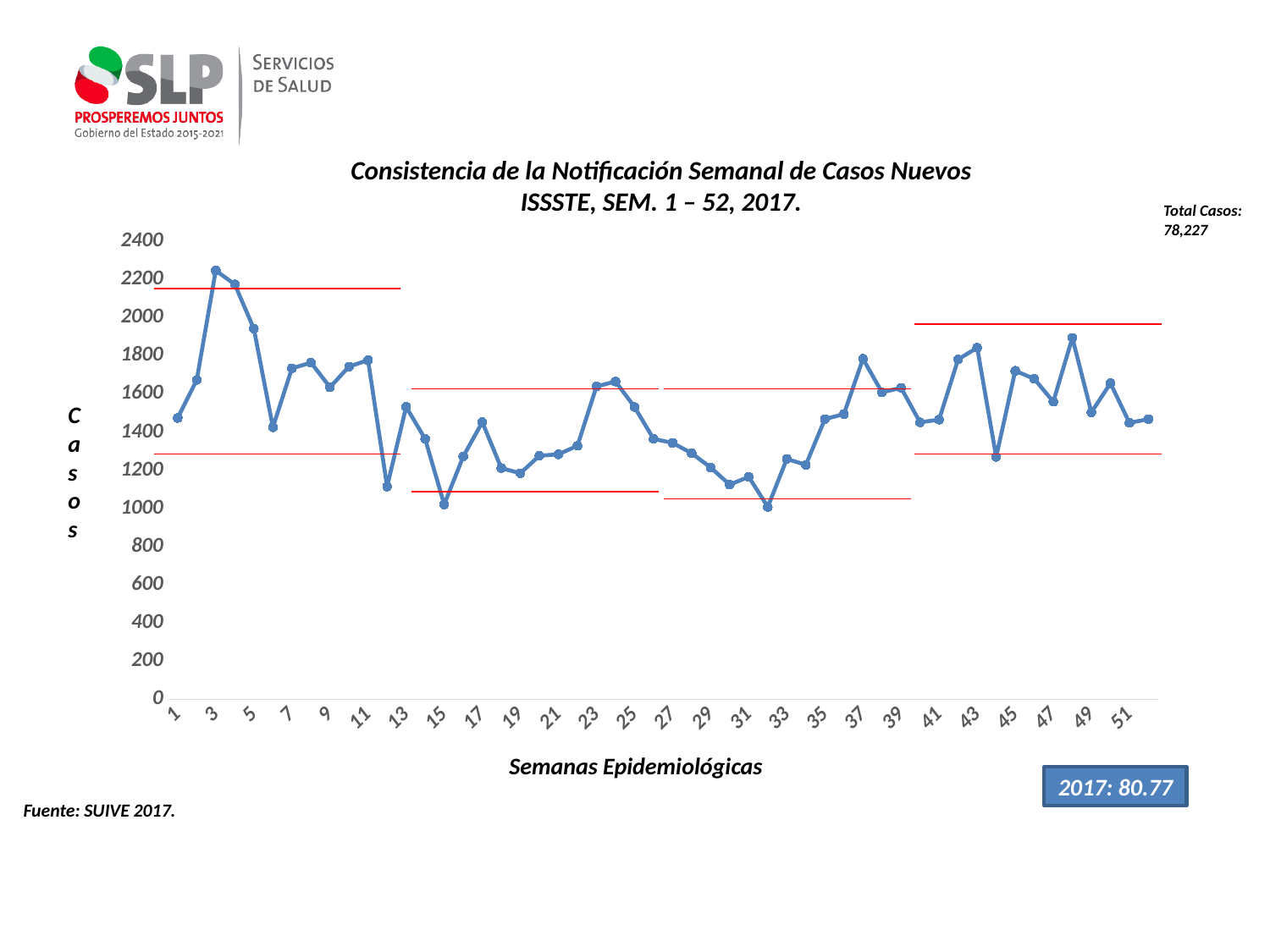

Consistencia de la Notificación Semanal de Casos Nuevos
ISSSTE, SEM. 1 – 52, 2017.
Total Casos: 78,227

### Chart

| Category | Serie 1 |
|---|---|
| 1 | 1475.0 |
| 2 | 1674.0 |
| 3 | 2248.0 |
| 4 | 2175.0 |
| 5 | 1943.0 |
| 6 | 1426.0 |
| 7 | 1735.0 |
| 8 | 1765.0 |
| 9 | 1636.0 |
| 10 | 1744.0 |
| 11 | 1778.0 |
| 12 | 1115.0 |
| 13 | 1533.0 |
| 14 | 1365.0 |
| 15 | 1021.0 |
| 16 | 1273.0 |
| 17 | 1453.0 |
| 18 | 1212.0 |
| 19 | 1185.0 |
| 20 | 1277.0 |
| 21 | 1284.0 |
| 22 | 1329.0 |
| 23 | 1640.0 |
| 24 | 1666.0 |
| 25 | 1532.0 |
| 26 | 1365.0 |
| 27 | 1344.0 |
| 28 | 1290.0 |
| 29 | 1215.0 |
| 30 | 1125.0 |
| 31 | 1166.0 |
| 32 | 1008.0 |
| 33 | 1260.0 |
| 34 | 1229.0 |
| 35 | 1469.0 |
| 36 | 1495.0 |
| 37 | 1785.0 |
| 38 | 1609.0 |
| 39 | 1633.0 |
| 40 | 1452.0 |
| 41 | 1466.0 |
| 42 | 1782.0 |
| 43 | 1843.0 |
| 44 | 1271.0 |
| 45 | 1722.0 |
| 46 | 1680.0 |
| 47 | 1560.0 |
| 48 | 1895.0 |
| 49 | 1504.0 |
| 50 | 1657.0 |
| 51 | 1449.0 |
| 52 | 1469.0 |
Casos
Semanas Epidemiológicas
2017: 80.77
Fuente: SUIVE 2017.